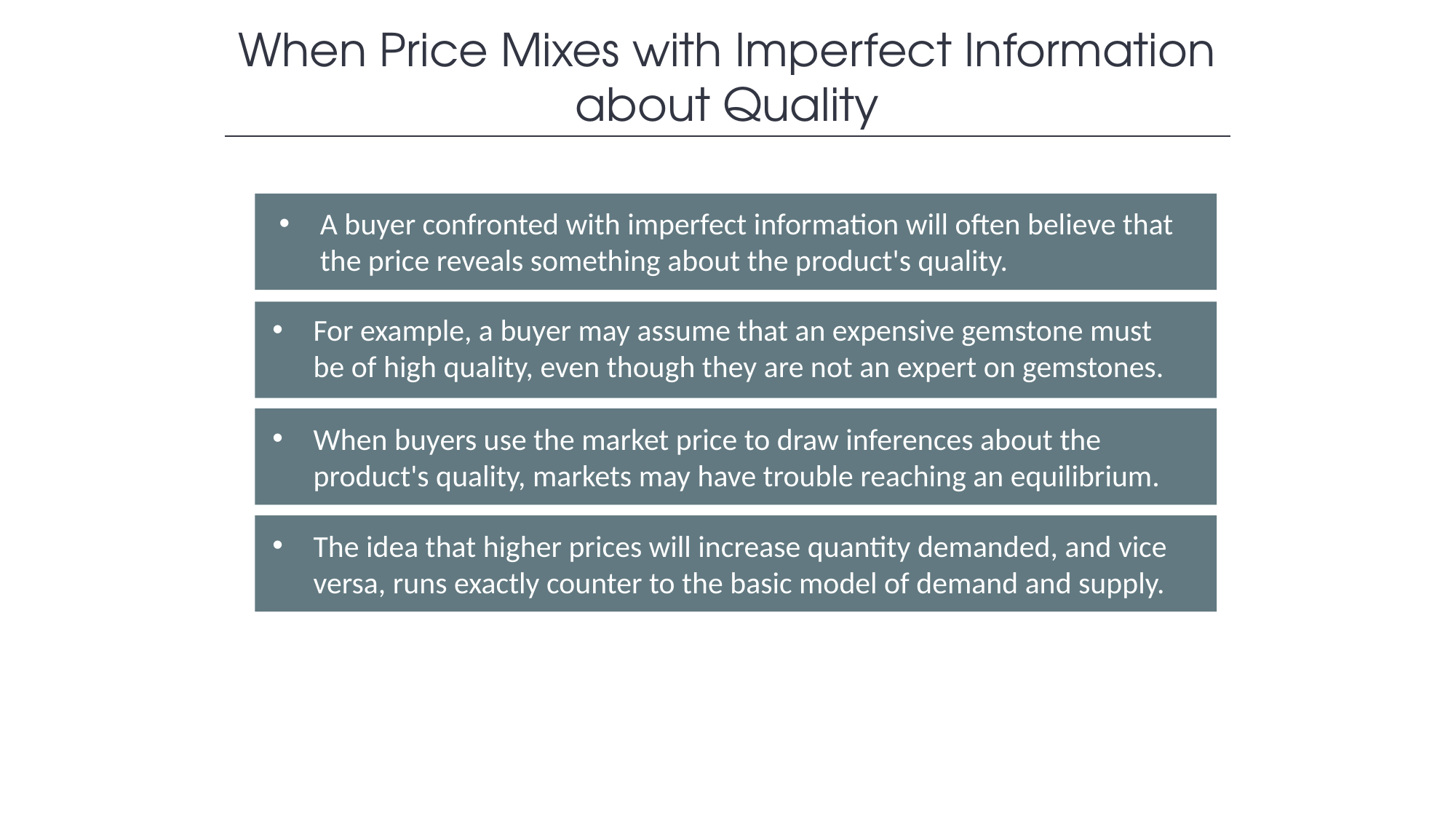

When Price Mixes with Imperfect Information about Quality

A buyer confronted with imperfect information will often believe that the price reveals something about the product's quality.

For example, a buyer may assume that an expensive gemstone must be of high quality, even though they are not an expert on gemstones.

When buyers use the market price to draw inferences about the product's quality, markets may have trouble reaching an equilibrium.

The idea that higher prices will increase quantity demanded, and vice versa, runs exactly counter to the basic model of demand and supply.